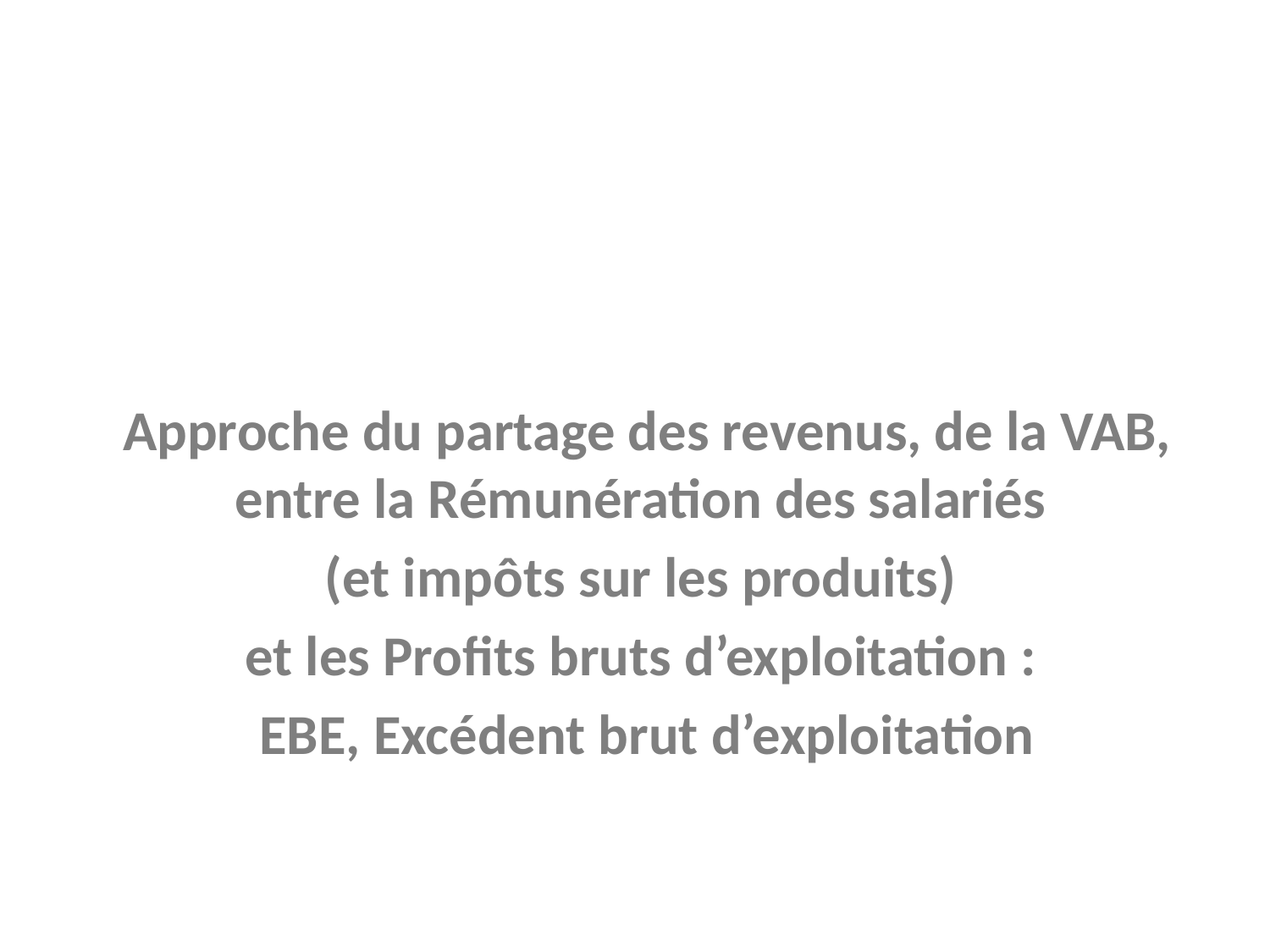

Approche du partage des revenus, de la VAB, entre la Rémunération des salariés
(et impôts sur les produits)
et les Profits bruts d’exploitation :
EBE, Excédent brut d’exploitation